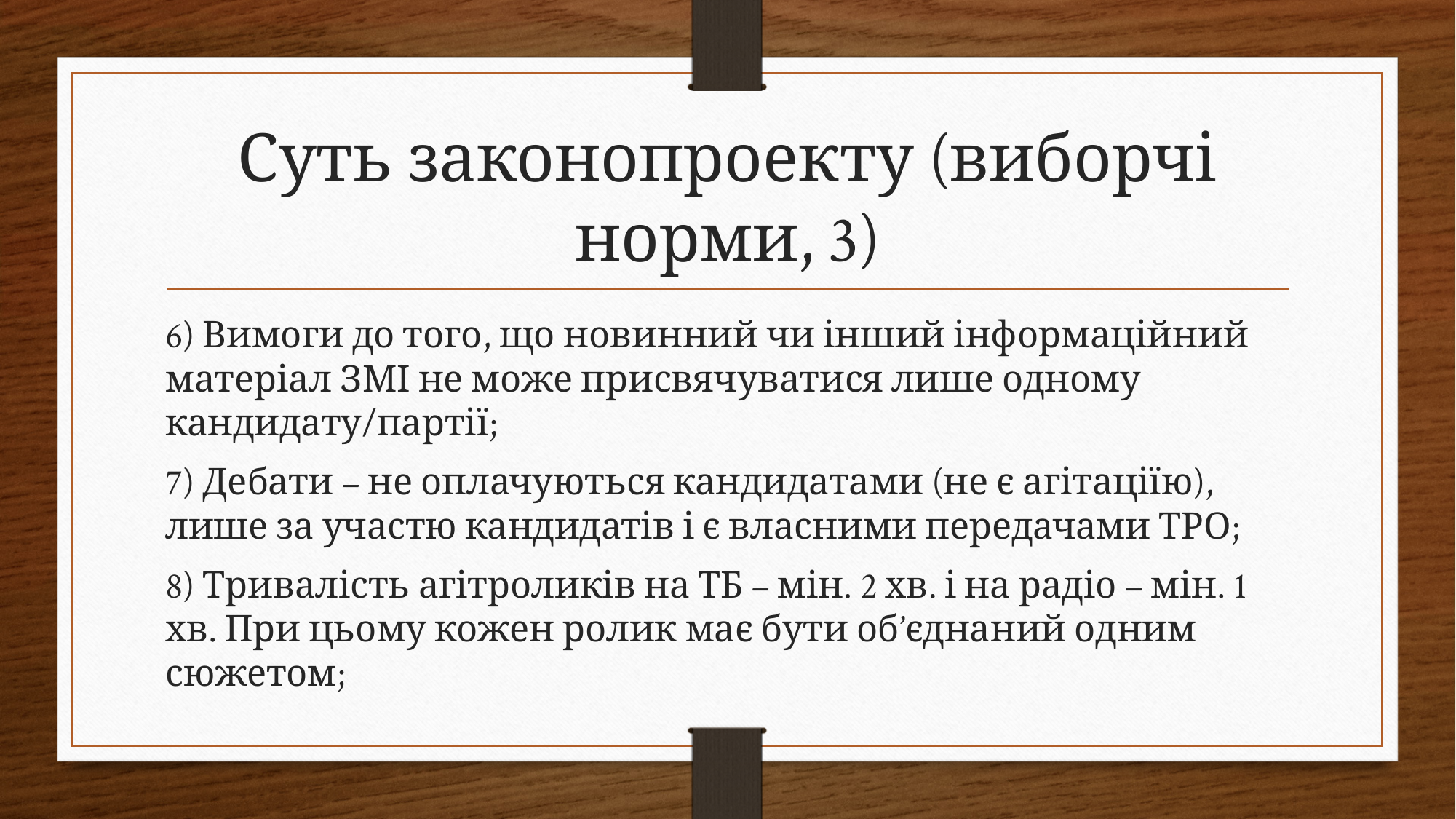

# Суть законопроекту (виборчі норми, 3)
6) Вимоги до того, що новинний чи інший інформаційний матеріал ЗМІ не може присвячуватися лише одному кандидату/партії;
7) Дебати – не оплачуються кандидатами (не є агітаціїю), лише за участю кандидатів і є власними передачами ТРО;
8) Тривалість агітроликів на ТБ – мін. 2 хв. і на радіо – мін. 1 хв. При цьому кожен ролик має бути об’єднаний одним сюжетом;